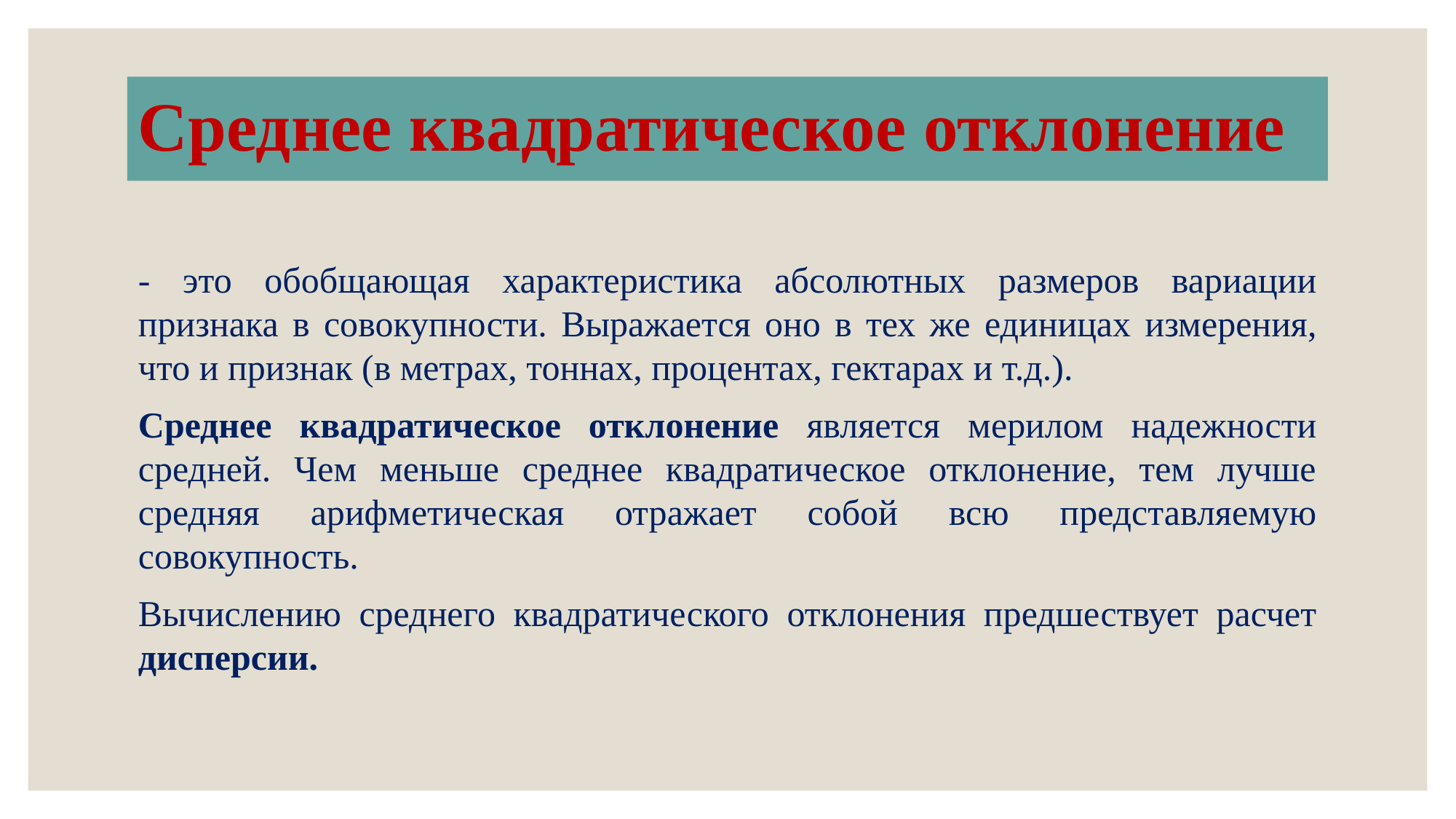

# Среднее квадратическое отклонение
- это обобщающая характеристика абсолютных размеров вариации признака в совокупности. Выражается оно в тех же единицах измерения, что и признак (в метрах, тоннах, процентах, гектарах и т.д.).
Среднее квадратическое отклонение является мерилом надежности средней. Чем меньше среднее квадратическое отклонение, тем лучше средняя арифметическая отражает собой всю представляемую совокупность.
Вычислению среднего квадратического отклонения предшествует расчет дисперсии.